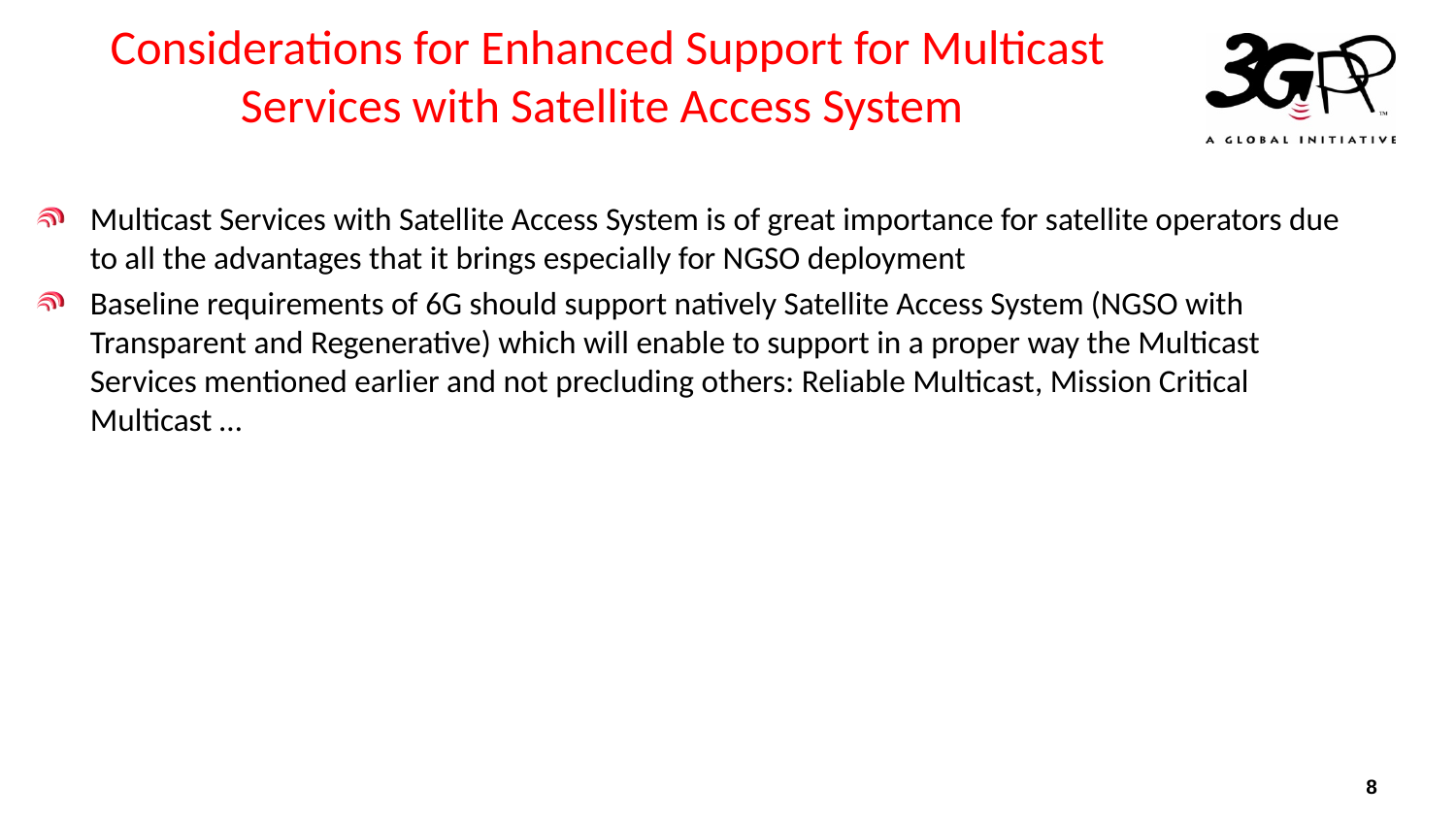

# Considerations for Enhanced Support for Multicast Services with Satellite Access System
Multicast Services with Satellite Access System is of great importance for satellite operators due to all the advantages that it brings especially for NGSO deployment
Baseline requirements of 6G should support natively Satellite Access System (NGSO with Transparent and Regenerative) which will enable to support in a proper way the Multicast Services mentioned earlier and not precluding others: Reliable Multicast, Mission Critical Multicast …